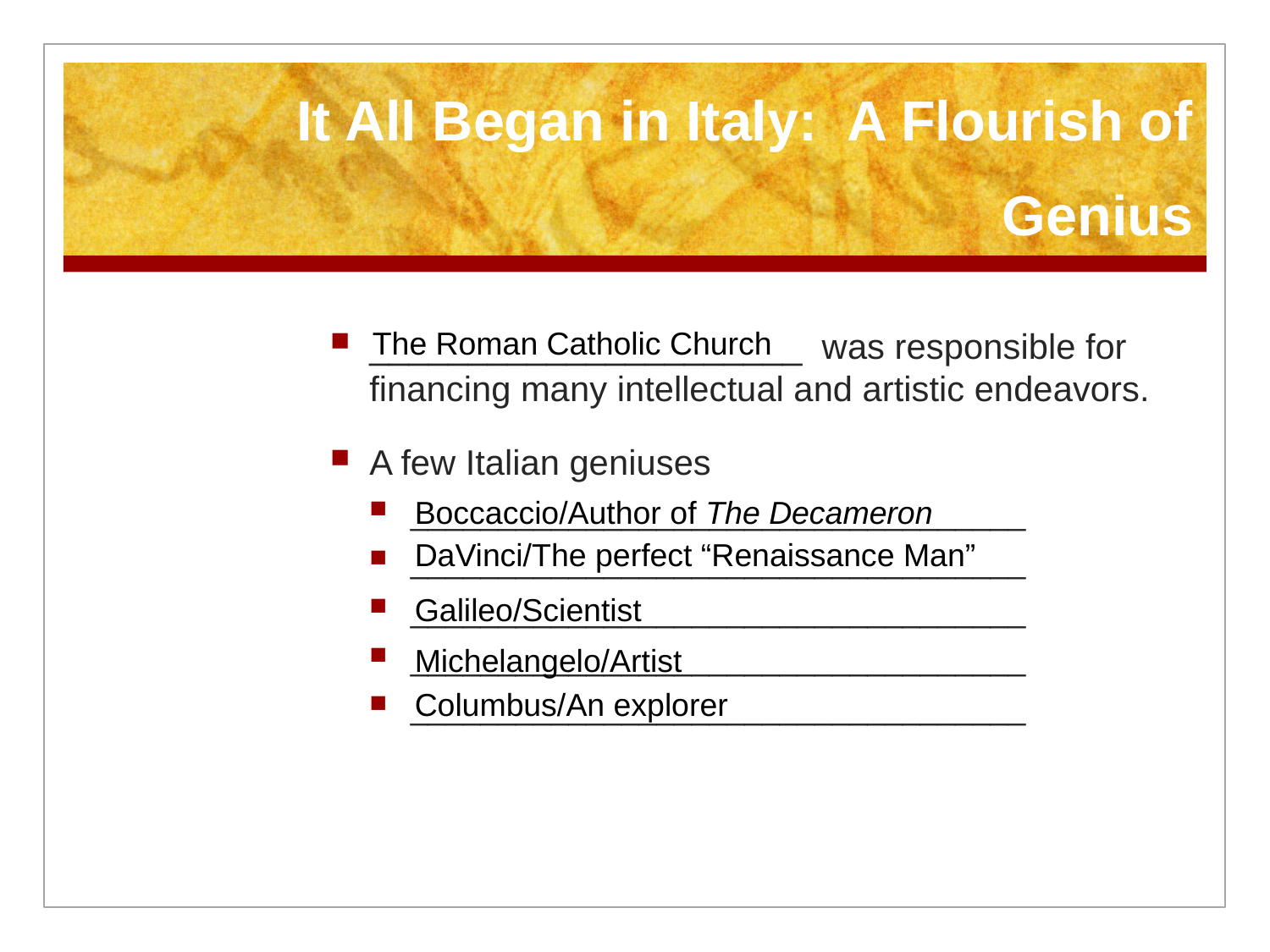

# It All Began in Italy:  A Flourish of Genius
______________________  was responsible for financing many intellectual and artistic endeavors.
A few Italian geniuses
___________________________________
___________________________________
___________________________________
___________________________________
___________________________________

The Roman Catholic Church
Boccaccio/Author of The Decameron

DaVinci/The perfect “Renaissance Man”

Galileo/Scientist
Michelangelo/Artist

Columbus/An explorer